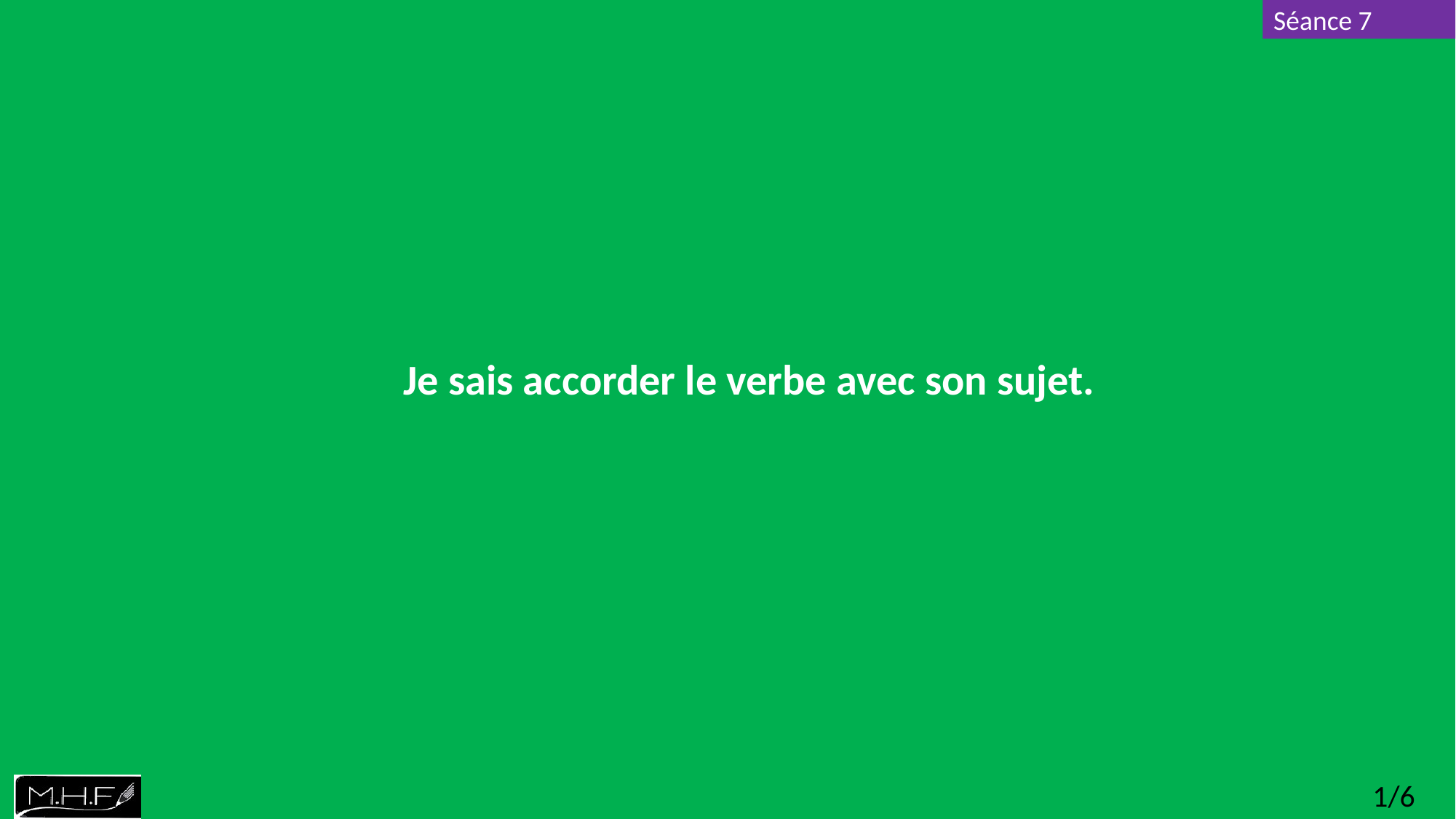

Je sais accorder le verbe avec son sujet.
1/6